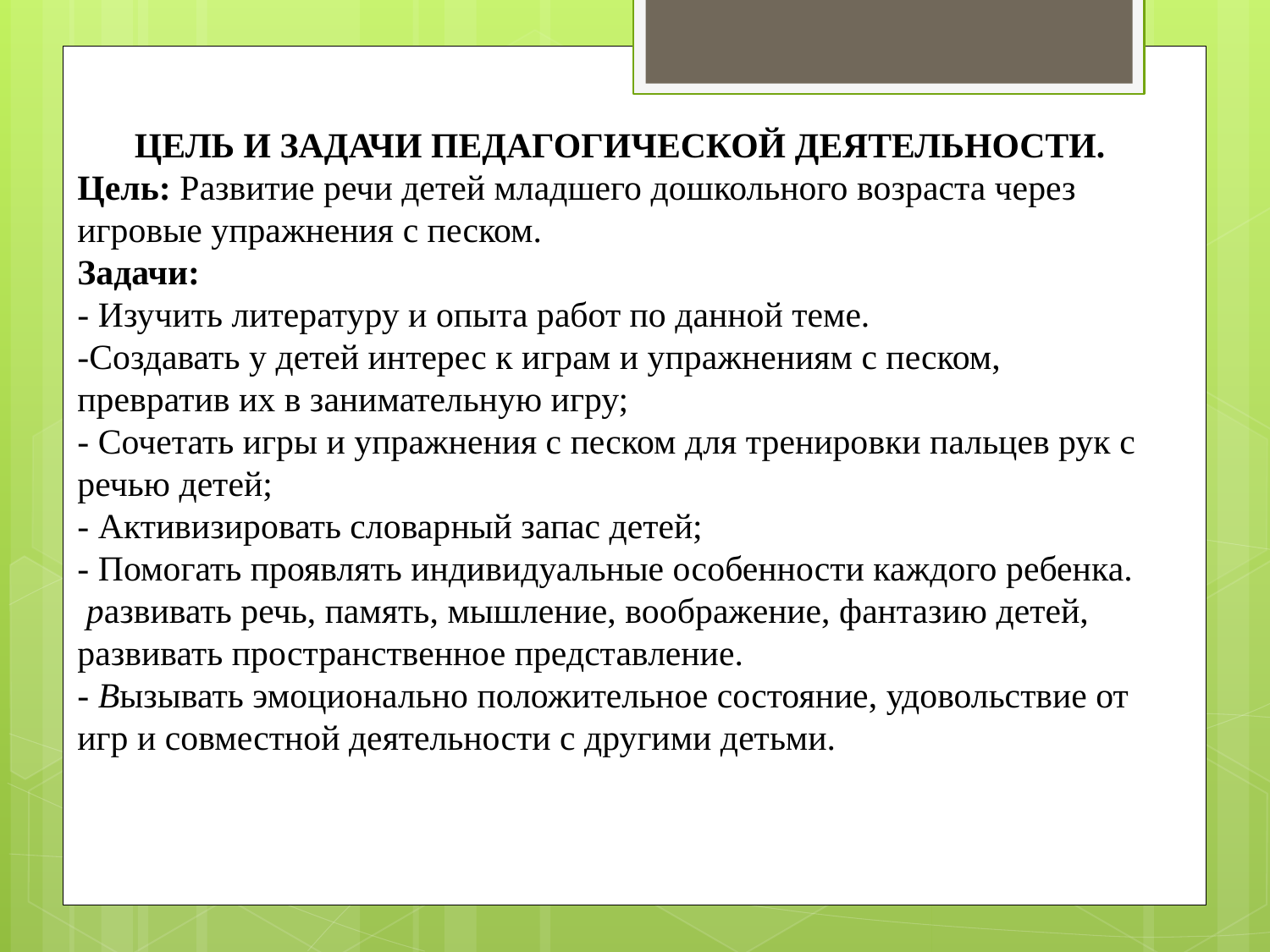

ЦЕЛЬ И ЗАДАЧИ ПЕДАГОГИЧЕСКОЙ ДЕЯТЕЛЬНОСТИ.
Цель: Развитие речи детей младшего дошкольного возраста через игровые упражнения с песком.
Задачи:
- Изучить литературу и опыта работ по данной теме.
-Создавать у детей интерес к играм и упражнениям с песком, превратив их в занимательную игру;
- Сочетать игры и упражнения с песком для тренировки пальцев рук с речью детей;
- Активизировать словарный запас детей;
- Помогать проявлять индивидуальные особенности каждого ребенка.
 развивать речь, память, мышление, воображение, фантазию детей, развивать пространственное представление.
- Вызывать эмоционально положительное состояние, удовольствие от игр и совместной деятельности с другими детьми.